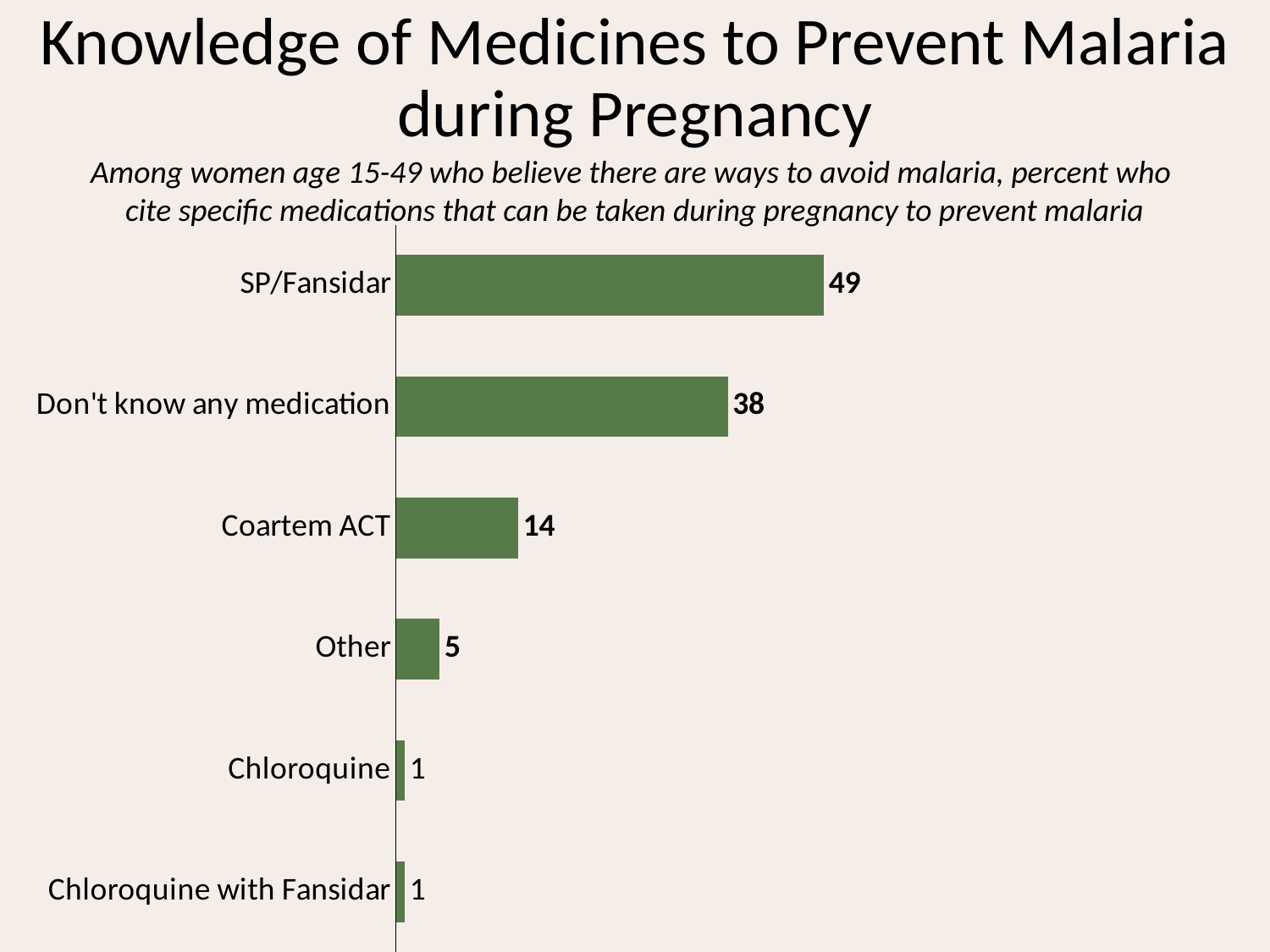

# Knowledge of Medicines to Prevent Malaria during Pregnancy
Among women age 15-49 who believe there are ways to avoid malaria, percent who
cite specific medications that can be taken during pregnancy to prevent malaria

### Chart

| Category | Series 1 |
|---|---|
| Chloroquine with Fansidar | 1.0 |
| Chloroquine | 1.0 |
| Other | 5.0 |
| Coartem ACT | 14.0 |
| Don't know any medication | 38.0 |
| SP/Fansidar | 49.0 |